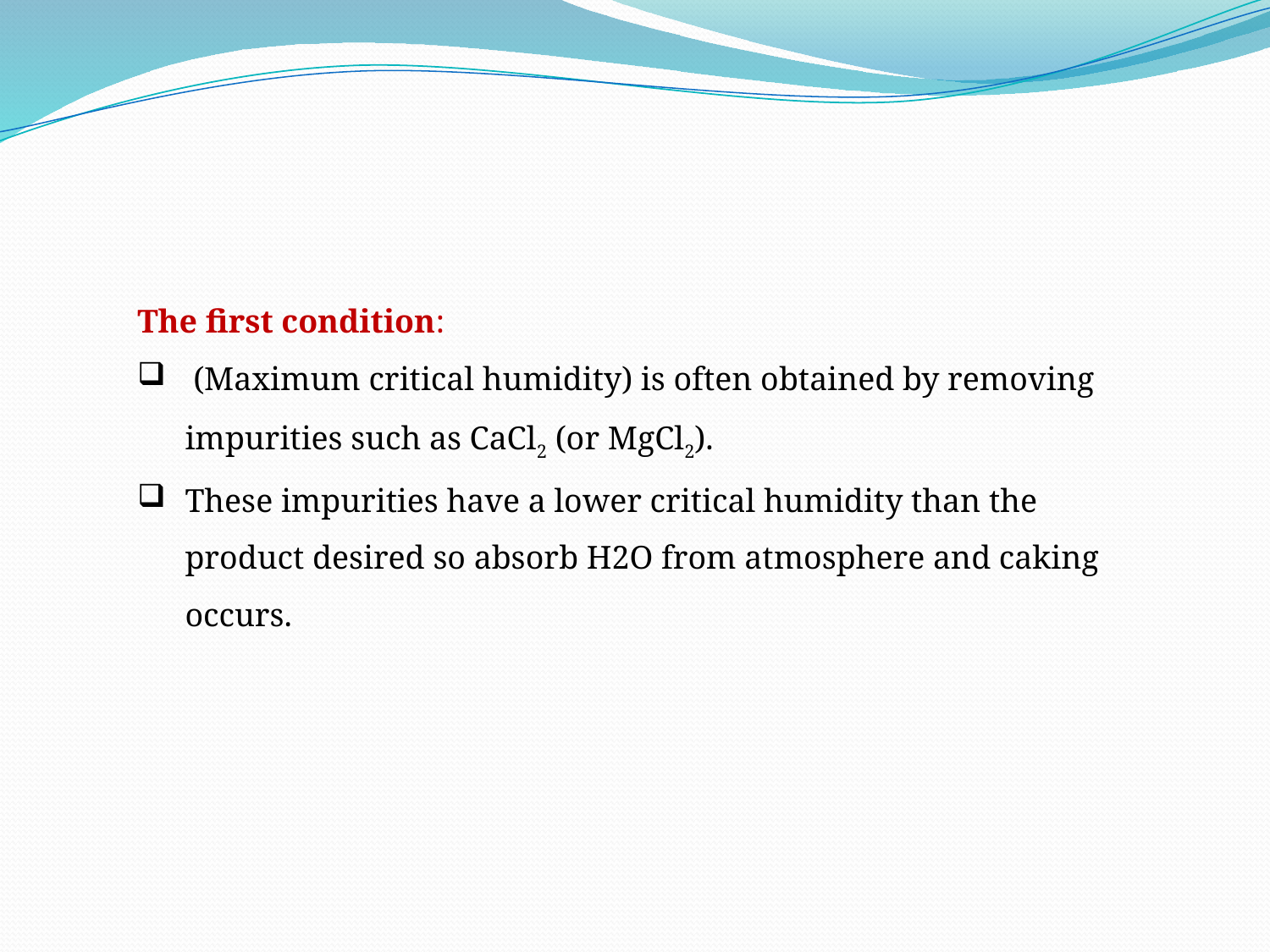

The first condition:
 (Maximum critical humidity) is often obtained by removing impurities such as CaCl2 (or MgCl2).
These impurities have a lower critical humidity than the product desired so absorb H2O from atmosphere and caking occurs.